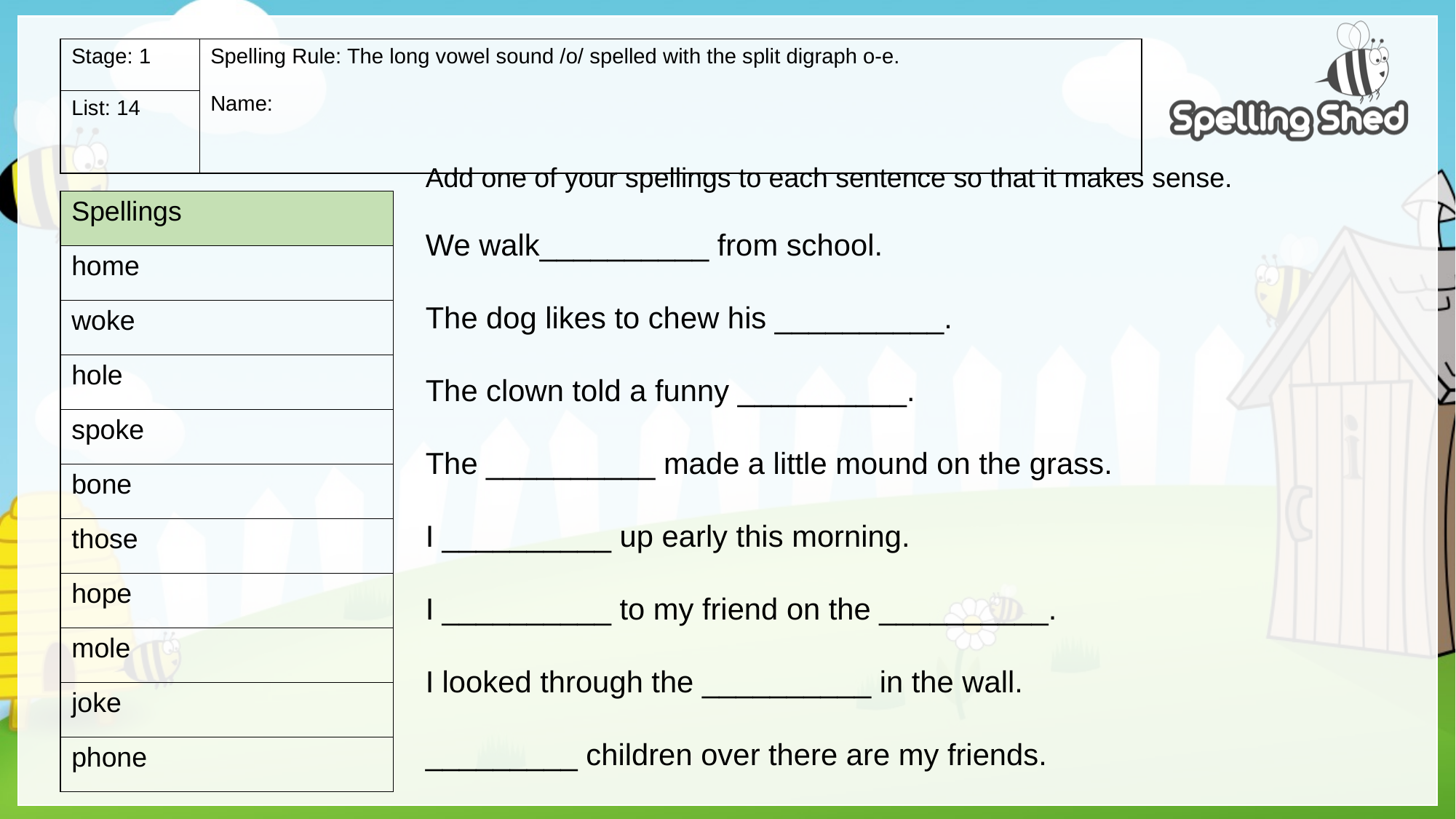

| Stage: 1 | Spelling Rule: The long vowel sound /o/ spelled with the split digraph o-e. Name: |
| --- | --- |
| List: 14 |  |
Add one of your spellings to each sentence so that it makes sense.

We walk__________ from school.

The dog likes to chew his __________.

The clown told a funny __________.

The __________ made a little mound on the grass.

I __________ up early this morning.

I __________ to my friend on the __________.

I looked through the __________ in the wall.

_________ children over there are my friends.
| Spellings |
| --- |
| home |
| woke |
| hole |
| spoke |
| bone |
| those |
| hope |
| mole |
| joke |
| phone |